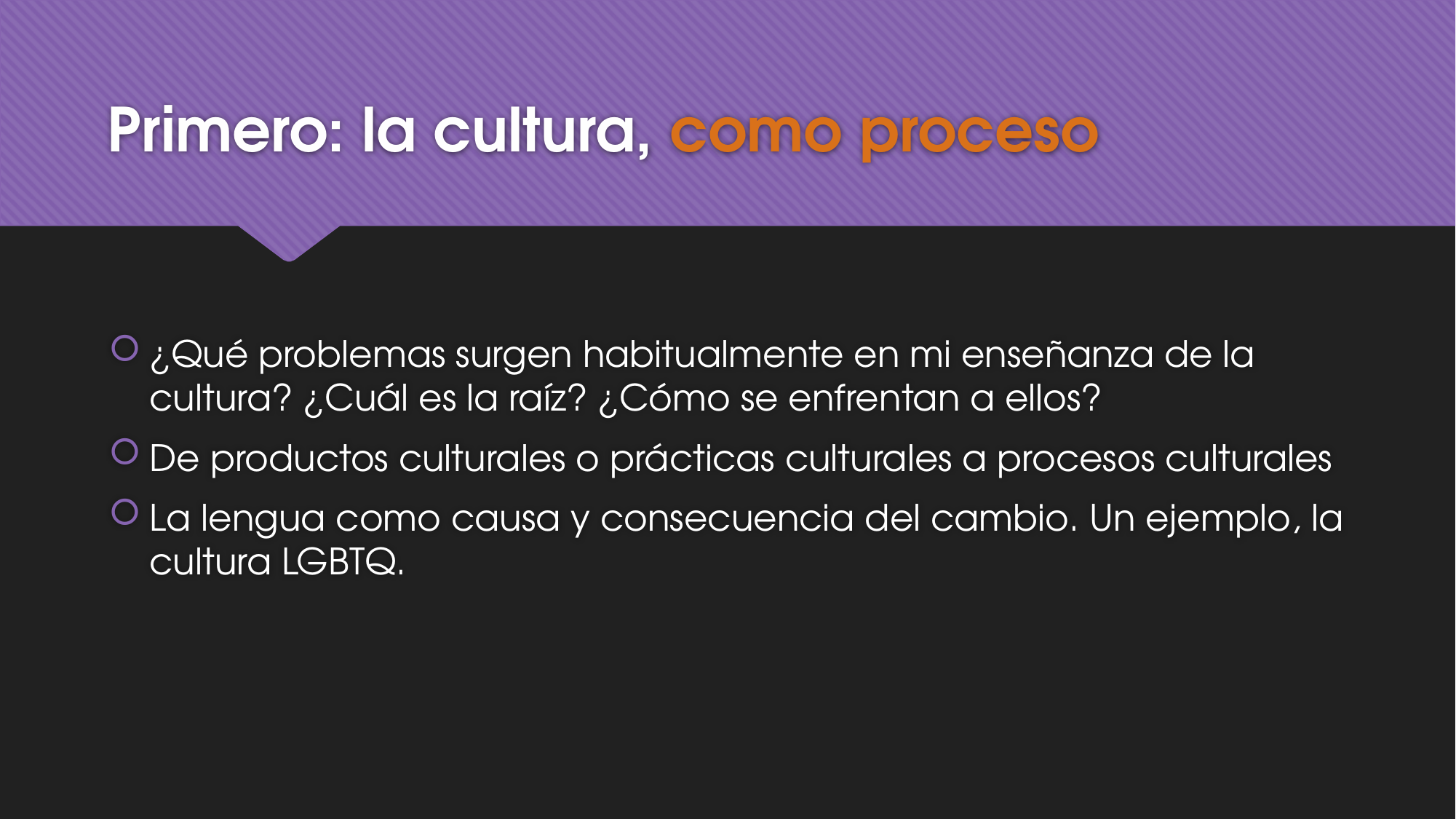

# Primero: la cultura, como proceso
¿Qué problemas surgen habitualmente en mi enseñanza de la cultura? ¿Cuál es la raíz? ¿Cómo se enfrentan a ellos?
De productos culturales o prácticas culturales a procesos culturales
La lengua como causa y consecuencia del cambio. Un ejemplo, la cultura LGBTQ.